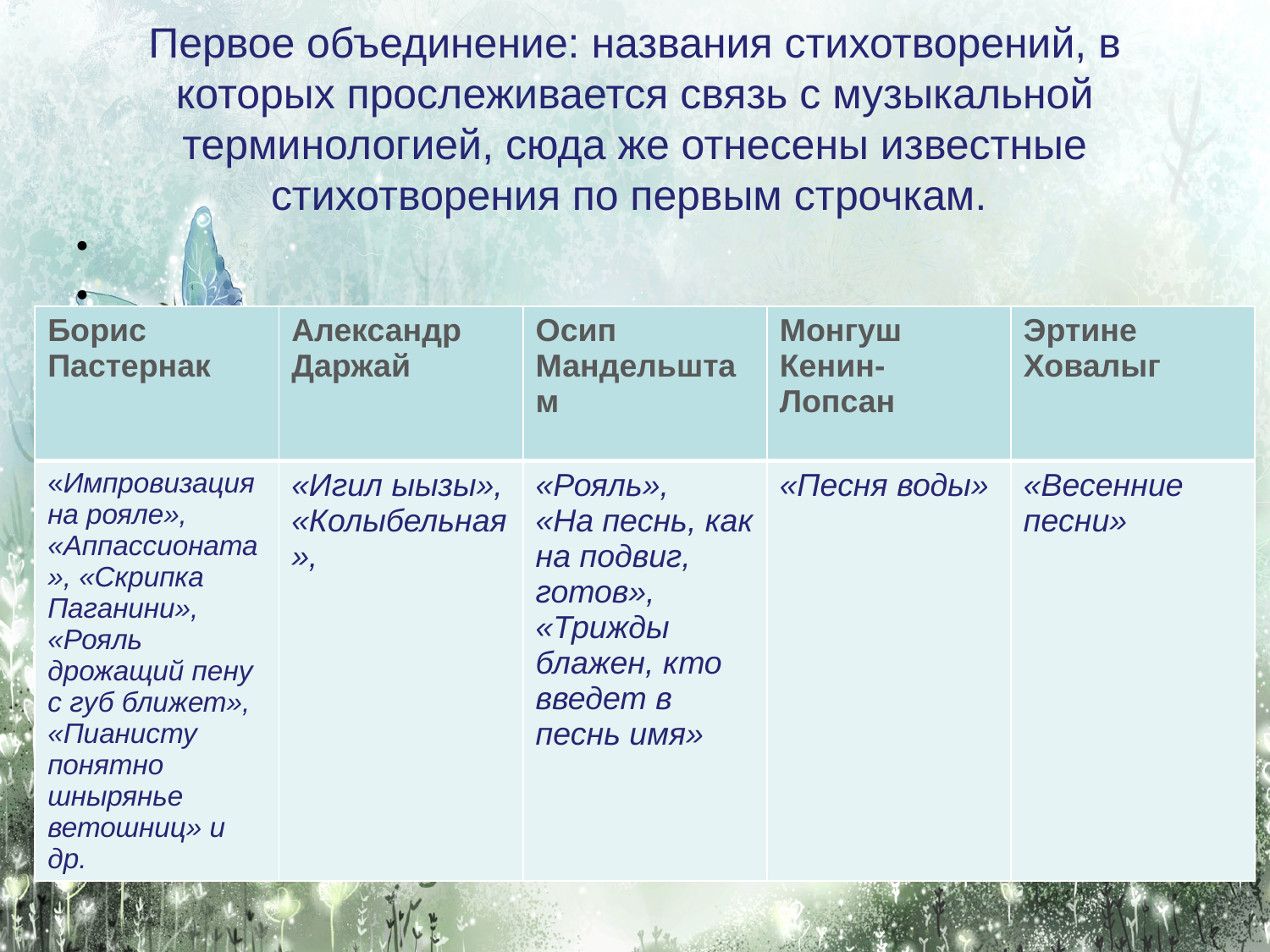

# Первое объединение: названия стихотворений, в которых прослеживается связь с музыкальной терминологией, сюда же отнесены известные стихотворения по первым строчкам.

.

, «И снова скальд чужую песню сложит»

| Борис Пастернак | Александр Даржай | Осип Мандельштам | Монгуш Кенин- Лопсан | Эртине Ховалыг |
| --- | --- | --- | --- | --- |
| «Импровизация на рояле», «Аппассионата», «Скрипка Паганини», «Рояль дрожащий пену с губ ближет», «Пианисту понятно шнырянье ветошниц» и др. | «Игил ыызы», «Колыбельная», | «Рояль», «На песнь, как на подвиг, готов», «Трижды блажен, кто введет в песнь имя» | «Песня воды» | «Весенние песни» |